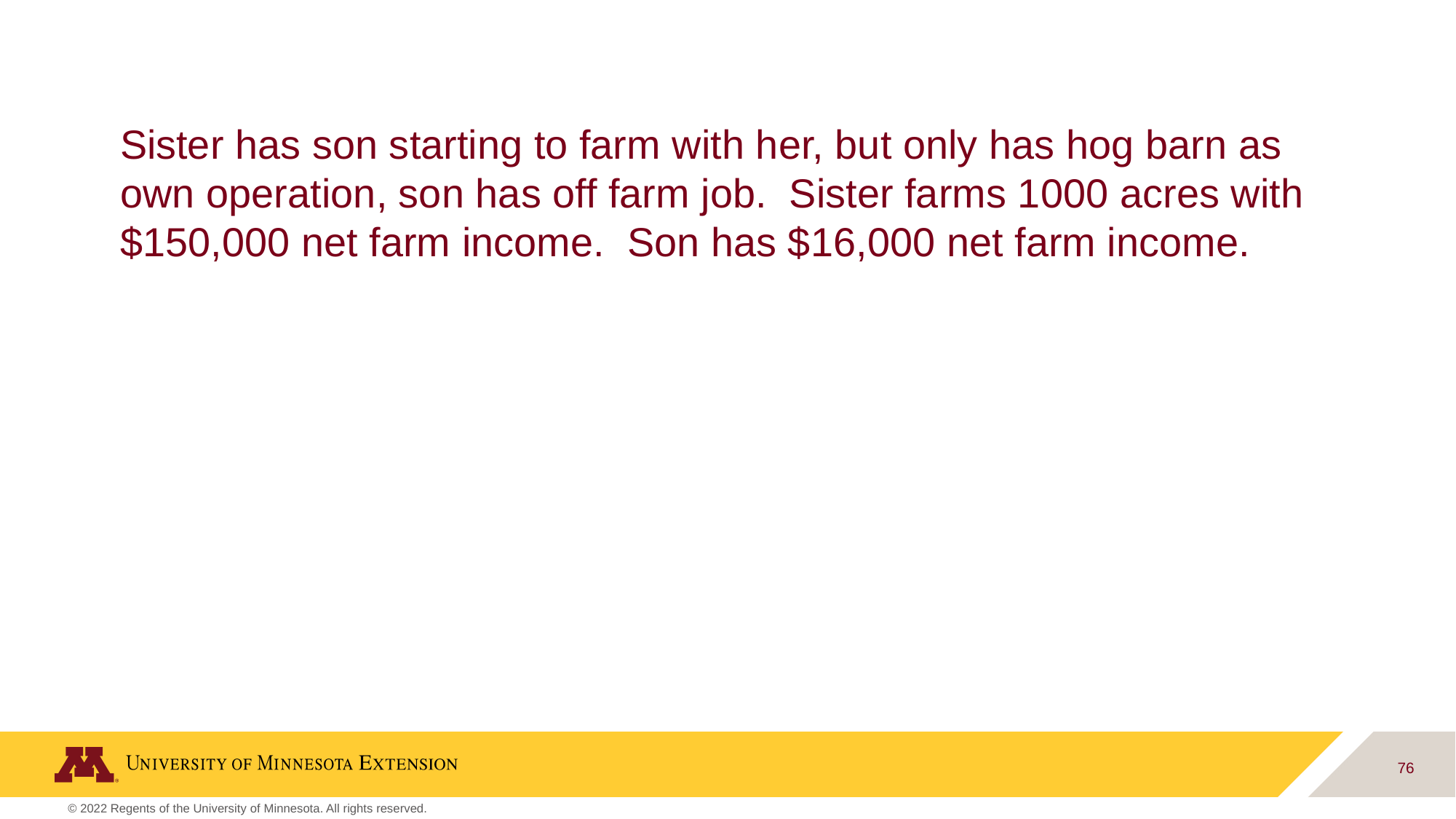

# Sister has son starting to farm with her, but only has hog barn as own operation, son has off farm job.  Sister farms 1000 acres with $150,000 net farm income.  Son has $16,000 net farm income.